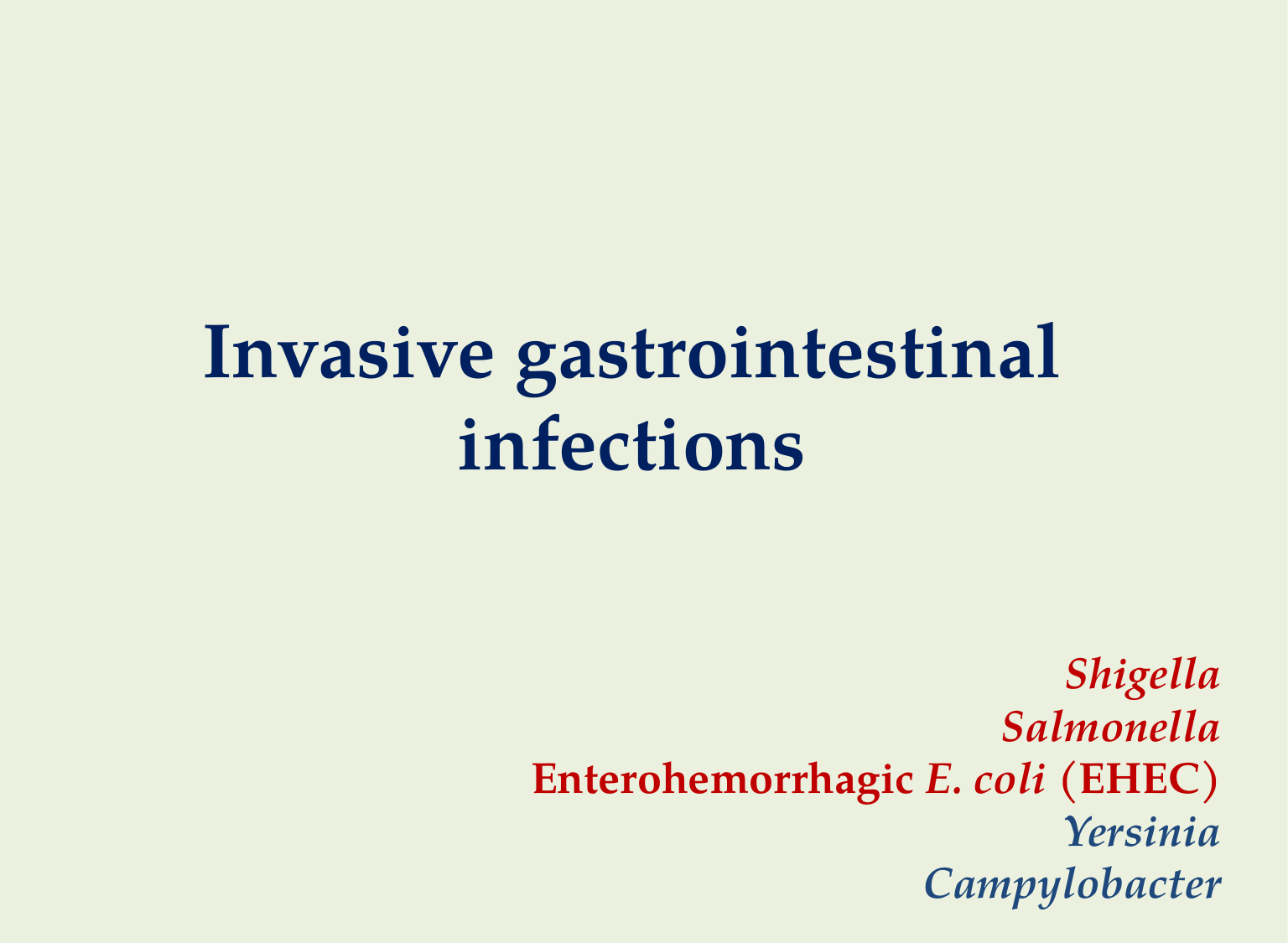

# Invasive gastrointestinal infections

Shigella
Salmonella
Enterohemorrhagic E. coli (EHEC)
Yersinia
Campylobacter